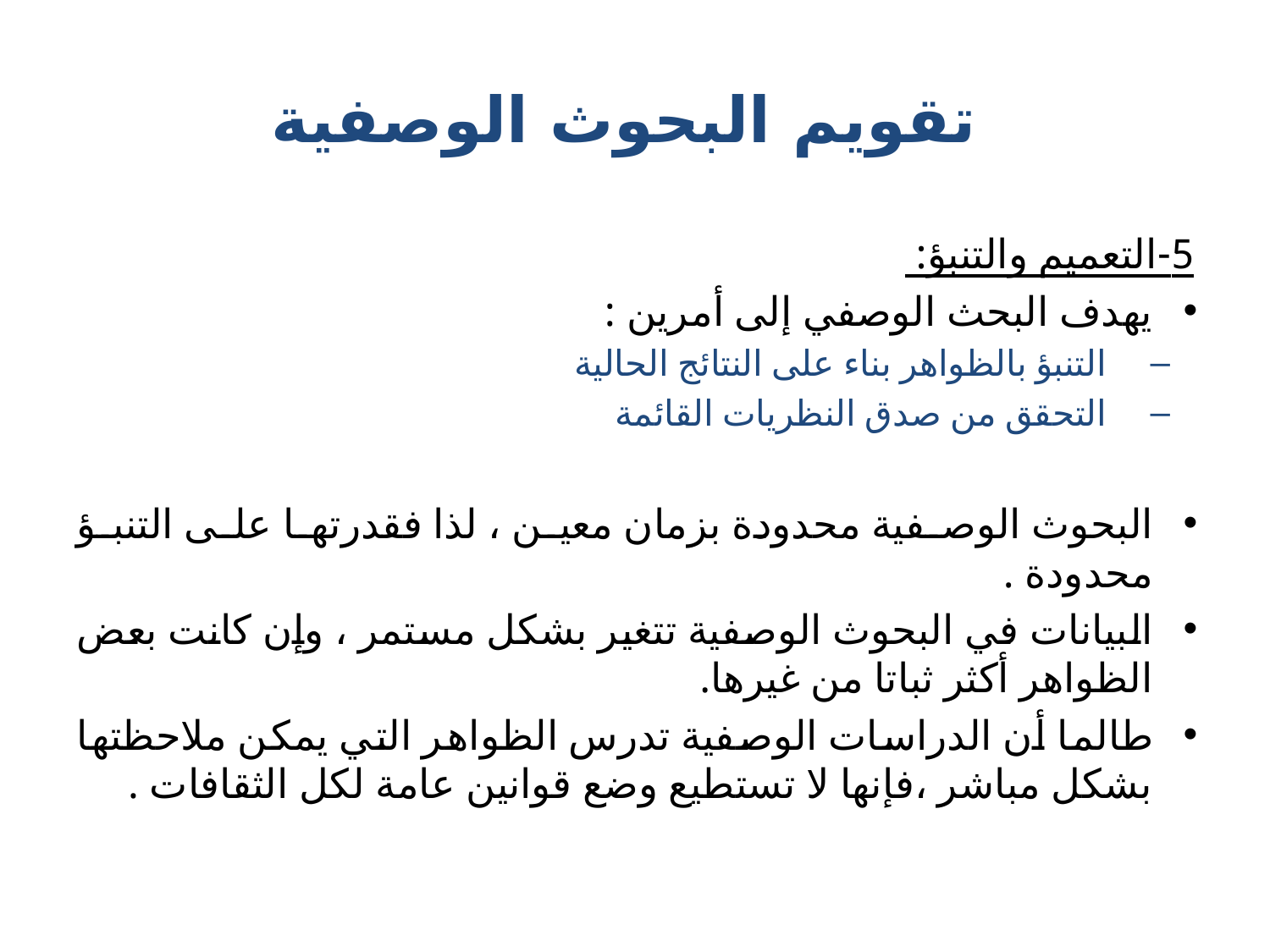

# تقويم البحوث الوصفية
5-التعميم والتنبؤ:
يهدف البحث الوصفي إلى أمرين :
التنبؤ بالظواهر بناء على النتائج الحالية
التحقق من صدق النظريات القائمة

البحوث الوصفية محدودة بزمان معين ، لذا فقدرتها على التنبؤ محدودة .
البيانات في البحوث الوصفية تتغير بشكل مستمر ، وإن كانت بعض الظواهر أكثر ثباتا من غيرها.
طالما أن الدراسات الوصفية تدرس الظواهر التي يمكن ملاحظتها بشكل مباشر ،فإنها لا تستطيع وضع قوانين عامة لكل الثقافات .